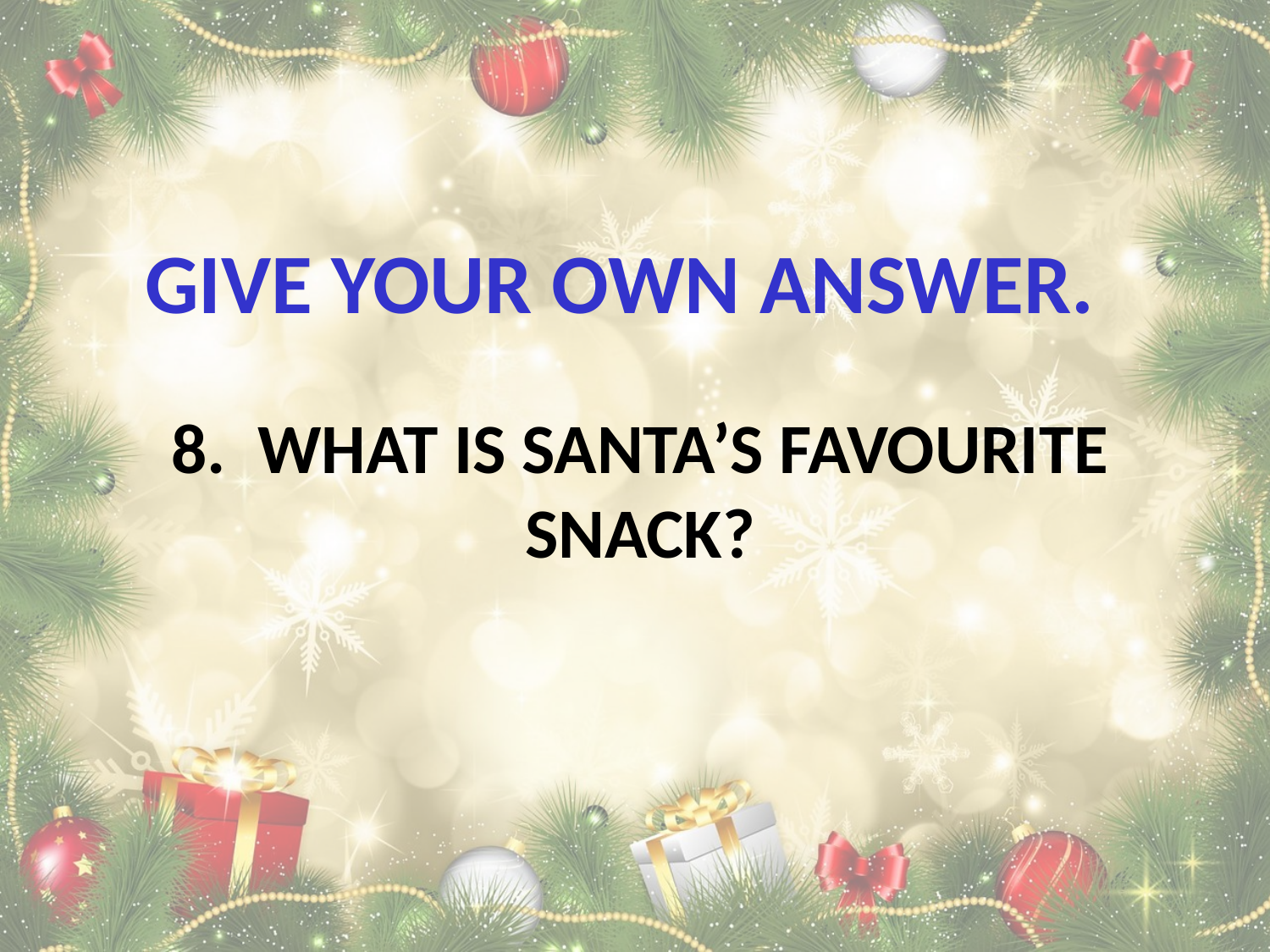

GIVE YOUR OWN ANSWER.
# 8.  What is santa’s favourite snack?